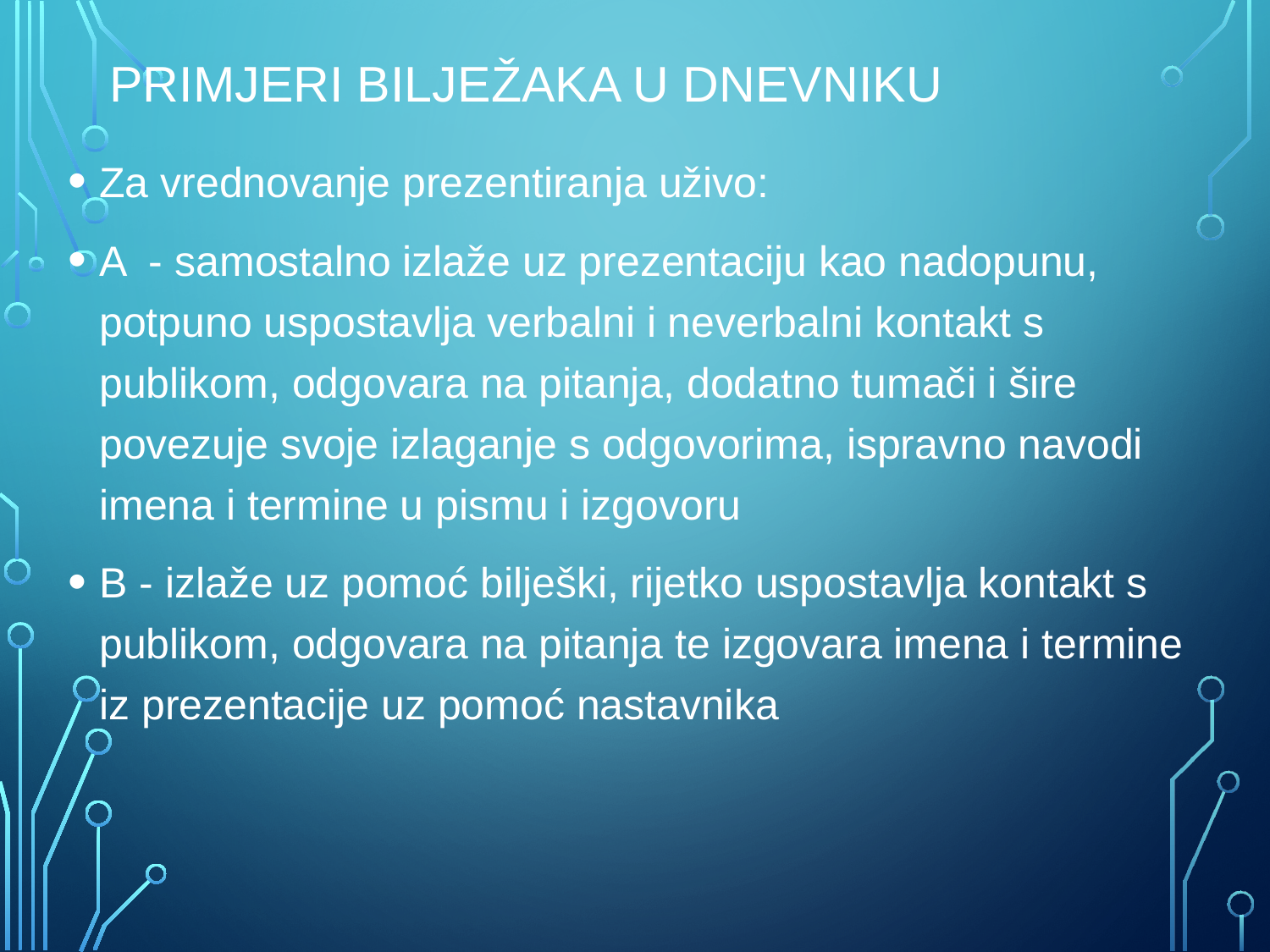

# Primjeri bilježaka u dnevniku
Za vrednovanje prezentiranja uživo:
A  - samostalno izlaže uz prezentaciju kao nadopunu, potpuno uspostavlja verbalni i neverbalni kontakt s publikom, odgovara na pitanja, dodatno tumači i šire povezuje svoje izlaganje s odgovorima, ispravno navodi imena i termine u pismu i izgovoru
B - izlaže uz pomoć bilješki, rijetko uspostavlja kontakt s publikom, odgovara na pitanja te izgovara imena i termine iz prezentacije uz pomoć nastavnika